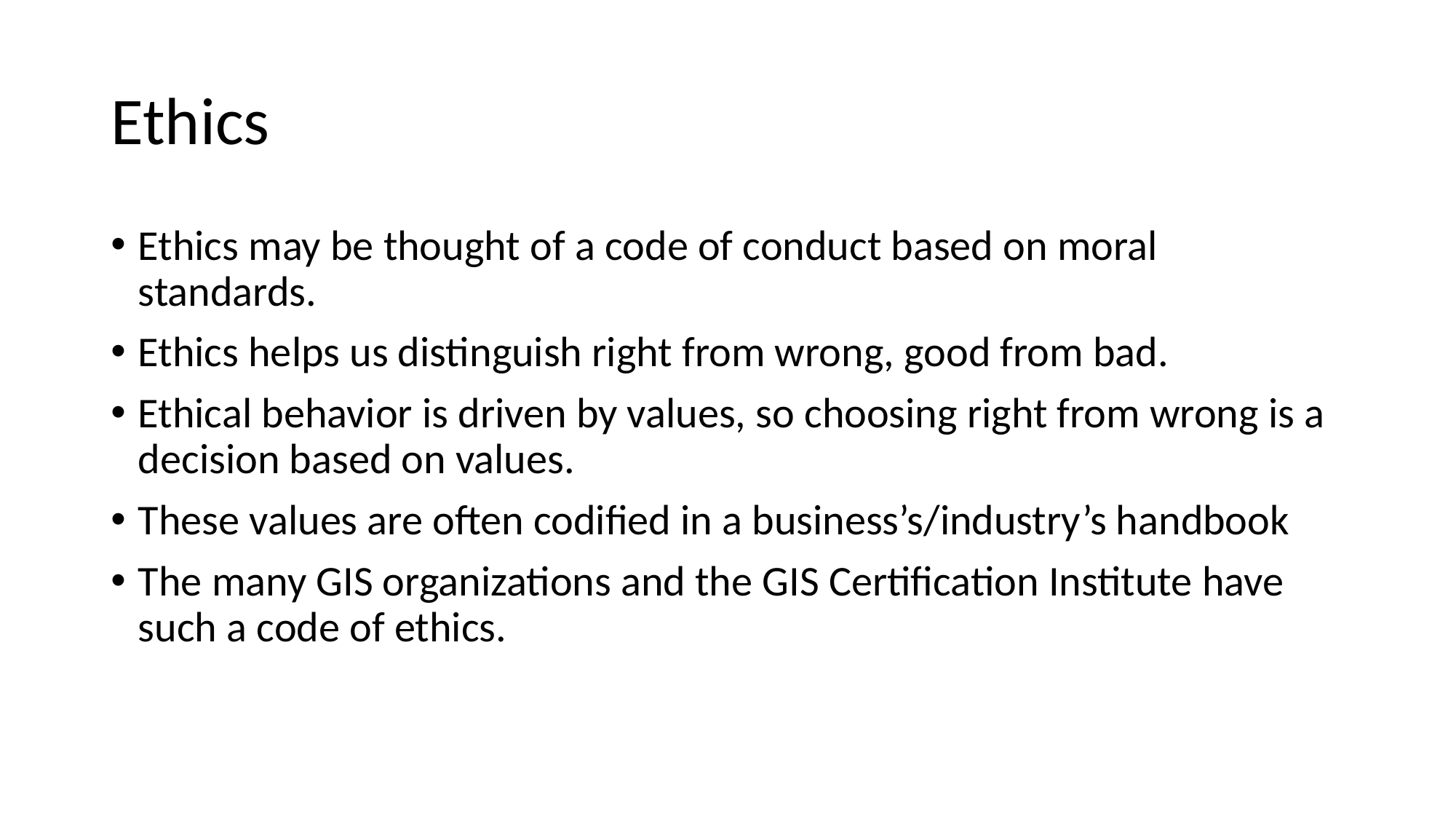

# Ethics
Ethics may be thought of a code of conduct based on moral standards.
Ethics helps us distinguish right from wrong, good from bad.
Ethical behavior is driven by values, so choosing right from wrong is a decision based on values.
These values are often codified in a business’s/industry’s handbook
The many GIS organizations and the GIS Certification Institute have such a code of ethics.